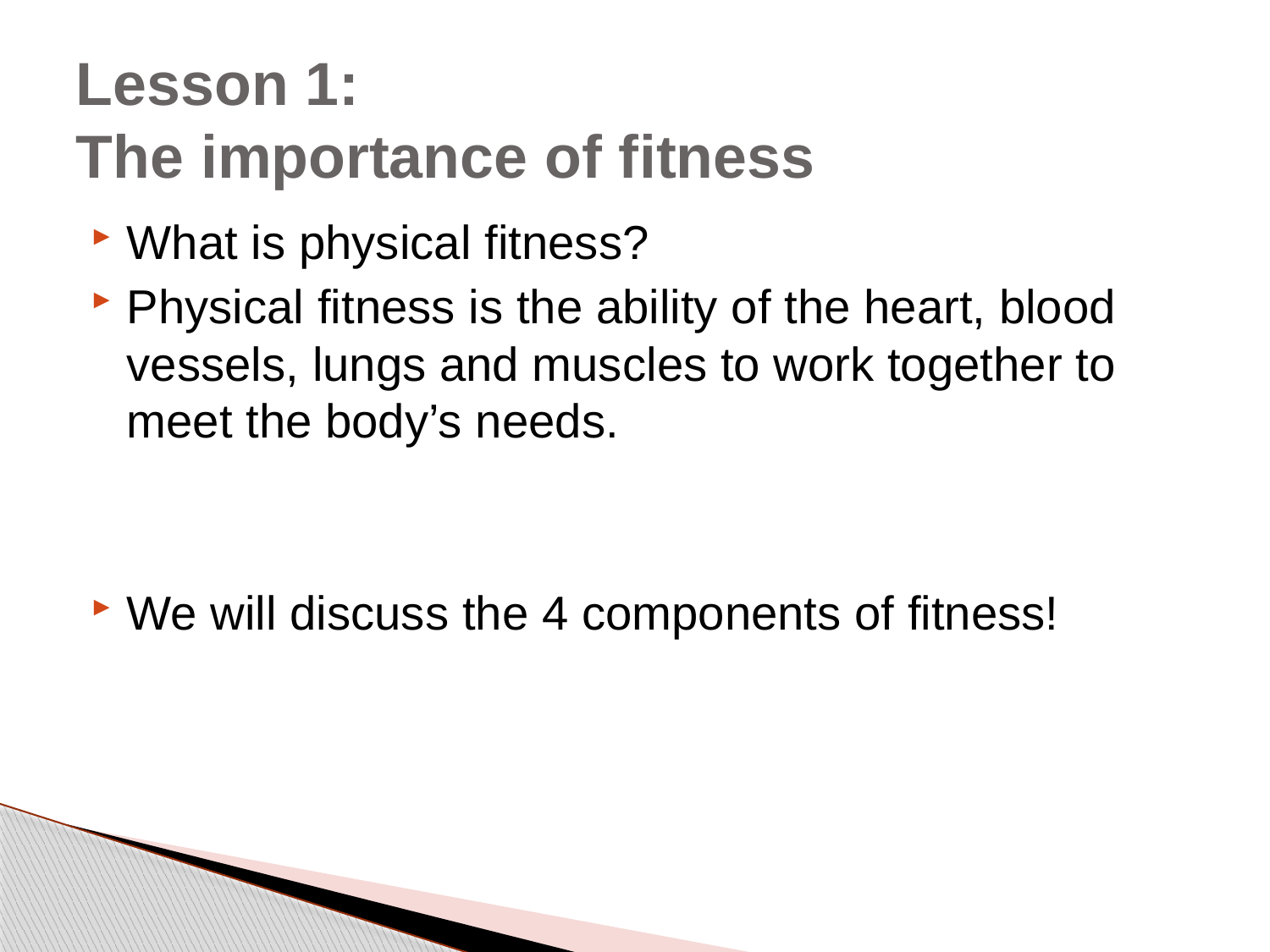

# Lesson 1: The importance of fitness
What is physical fitness?
Physical fitness is the ability of the heart, blood vessels, lungs and muscles to work together to meet the body’s needs.

We will discuss the 4 components of fitness!